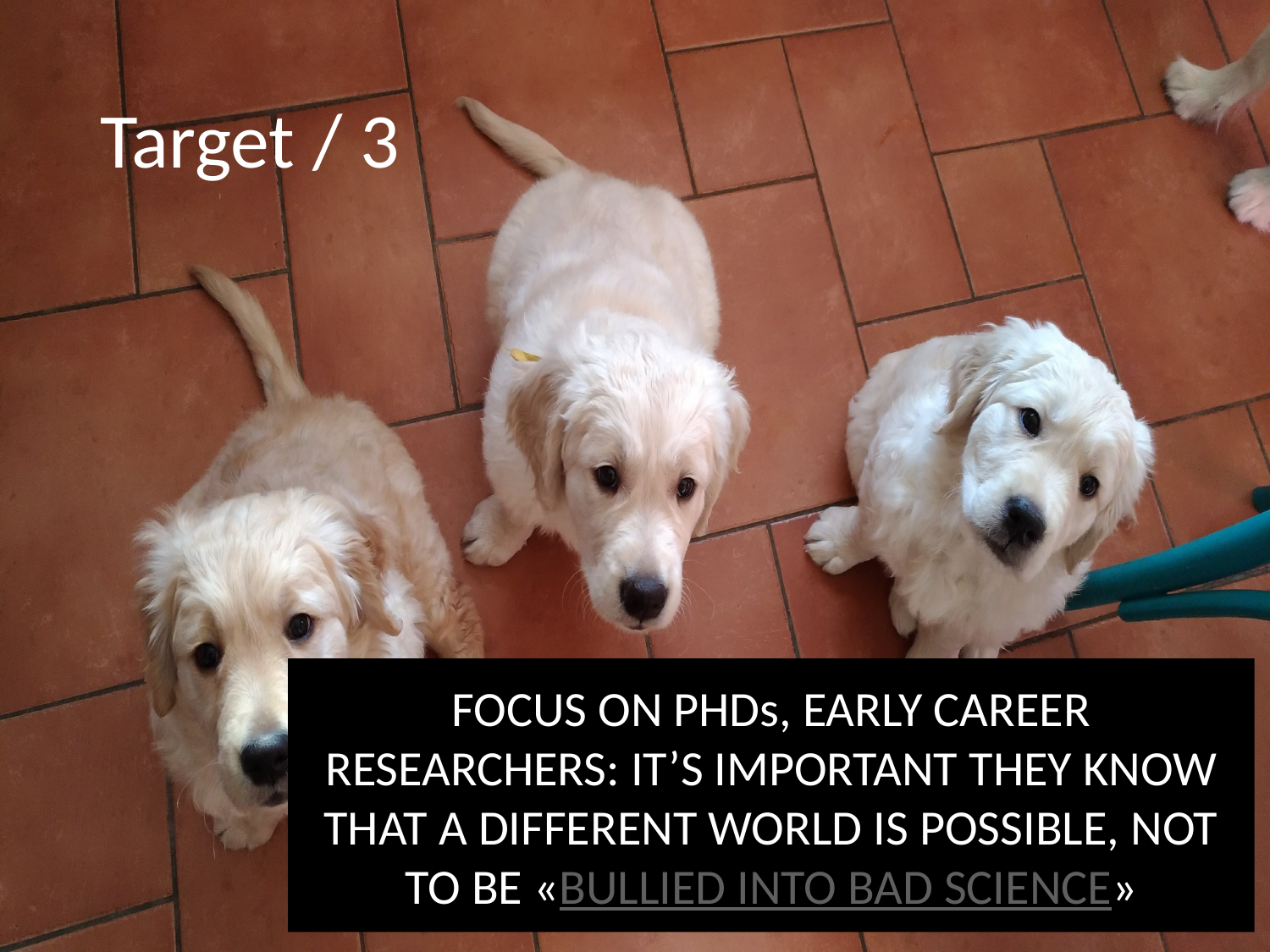

# Target / 3
FOCUS ON PHDs, EARLY CAREER RESEARCHERS: IT’S IMPORTANT THEY KNOW THAT A DIFFERENT WORLD IS POSSIBLE, NOT TO BE «BULLIED INTO BAD SCIENCE»